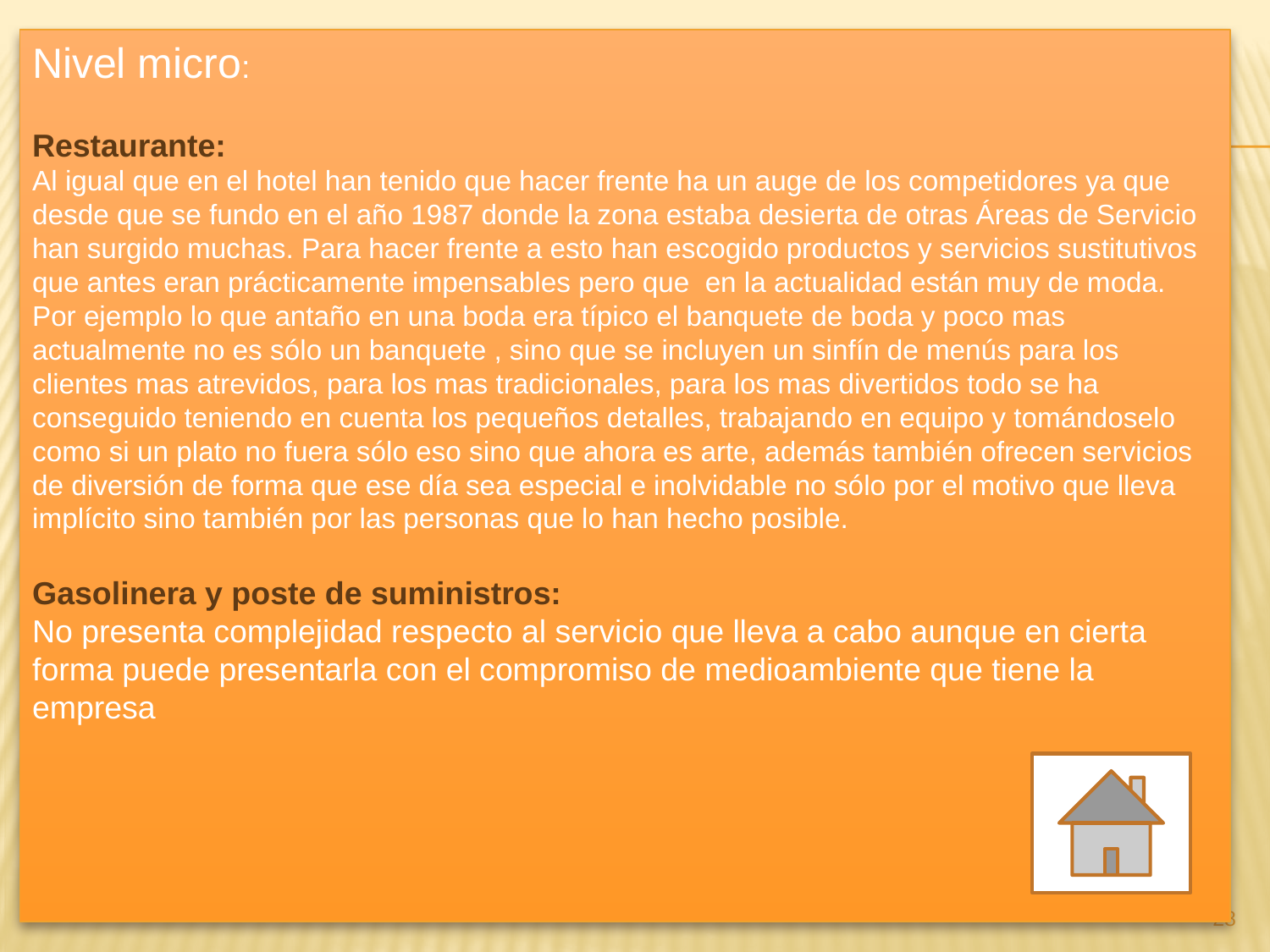

Nivel micro:

Restaurante:
Al igual que en el hotel han tenido que hacer frente ha un auge de los competidores ya que desde que se fundo en el año 1987 donde la zona estaba desierta de otras Áreas de Servicio han surgido muchas. Para hacer frente a esto han escogido productos y servicios sustitutivos que antes eran prácticamente impensables pero que  en la actualidad están muy de moda. Por ejemplo lo que antaño en una boda era típico el banquete de boda y poco mas actualmente no es sólo un banquete , sino que se incluyen un sinfín de menús para los clientes mas atrevidos, para los mas tradicionales, para los mas divertidos todo se ha conseguido teniendo en cuenta los pequeños detalles, trabajando en equipo y tomándoselo como si un plato no fuera sólo eso sino que ahora es arte, además también ofrecen servicios de diversión de forma que ese día sea especial e inolvidable no sólo por el motivo que lleva implícito sino también por las personas que lo han hecho posible.

Gasolinera y poste de suministros:
No presenta complejidad respecto al servicio que lleva a cabo aunque en cierta forma puede presentarla con el compromiso de medioambiente que tiene la empresa

#

28